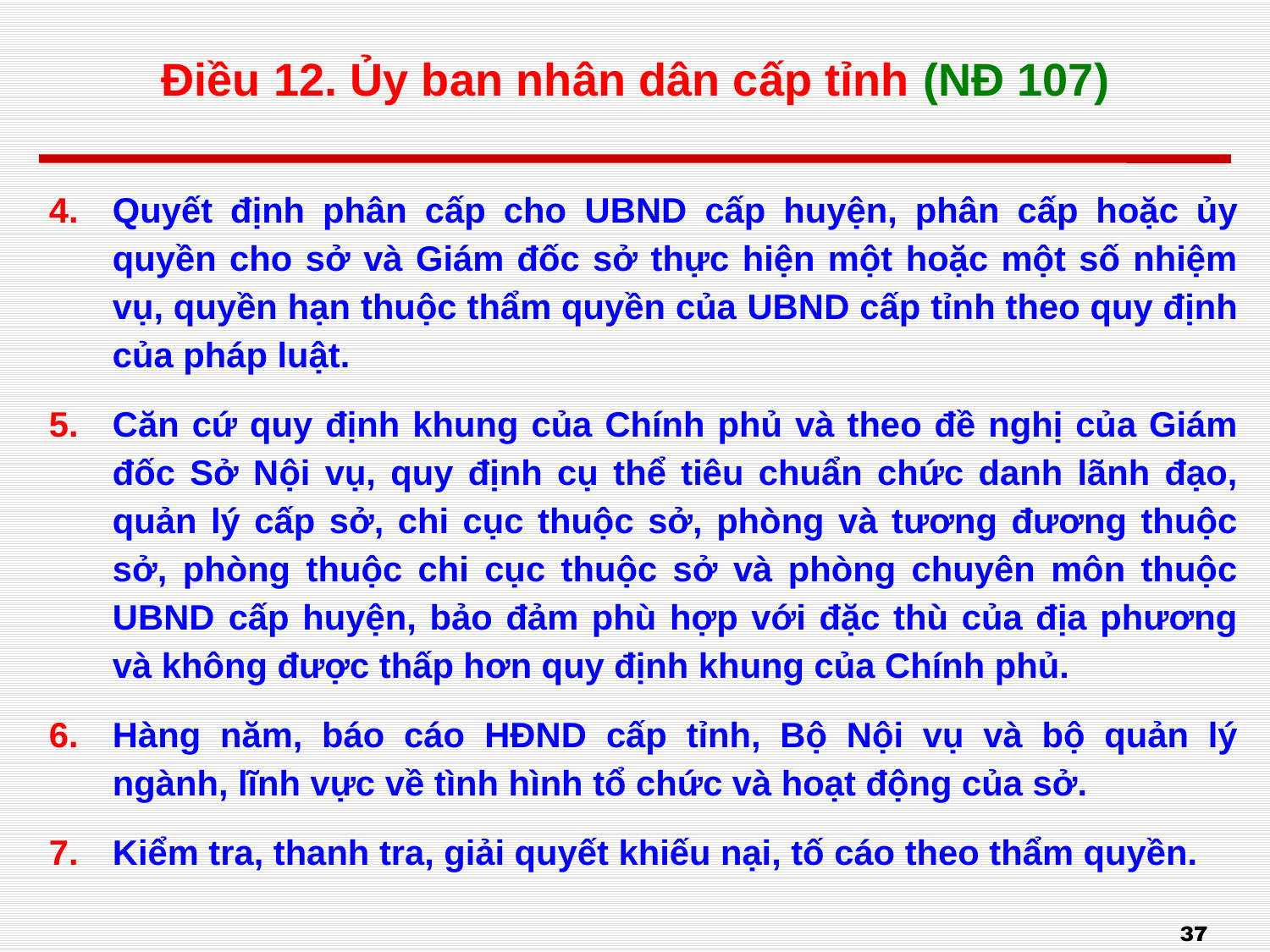

# Điều 12. Ủy ban nhân dân cấp tỉnh (NĐ 107)
Quyết định phân cấp cho UBND cấp huyện, phân cấp hoặc ủy quyền cho sở và Giám đốc sở thực hiện một hoặc một số nhiệm vụ, quyền hạn thuộc thẩm quyền của UBND cấp tỉnh theo quy định của pháp luật.
Căn cứ quy định khung của Chính phủ và theo đề nghị của Giám đốc Sở Nội vụ, quy định cụ thể tiêu chuẩn chức danh lãnh đạo, quản lý cấp sở, chi cục thuộc sở, phòng và tương đương thuộc sở, phòng thuộc chi cục thuộc sở và phòng chuyên môn thuộc UBND cấp huyện, bảo đảm phù hợp với đặc thù của địa phương và không được thấp hơn quy định khung của Chính phủ.
Hàng năm, báo cáo HĐND cấp tỉnh, Bộ Nội vụ và bộ quản lý ngành, lĩnh vực về tình hình tổ chức và hoạt động của sở.
Kiểm tra, thanh tra, giải quyết khiếu nại, tố cáo theo thẩm quyền.